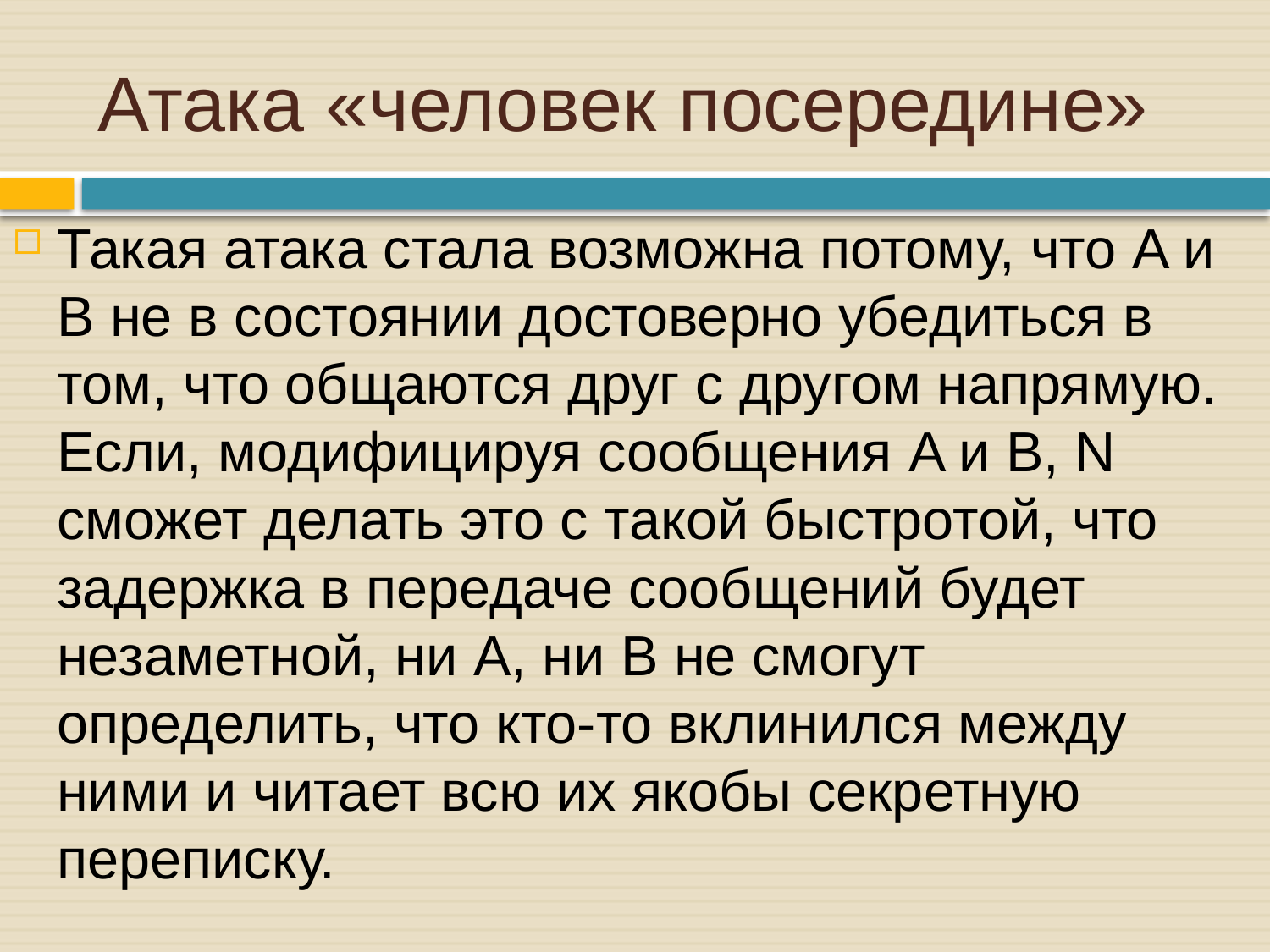

# Атака «человек посередине»
Такая атака стала возможна потому, что A и B не в состоянии достоверно убедиться в том, что общаются друг с другом напрямую. Если, модифицируя сообщения A и B, N сможет делать это с такой быстротой, что задержка в передаче сообщений будет незаметной, ни A, ни B не смогут определить, что кто-то вклинился между ними и читает всю их якобы секретную переписку.